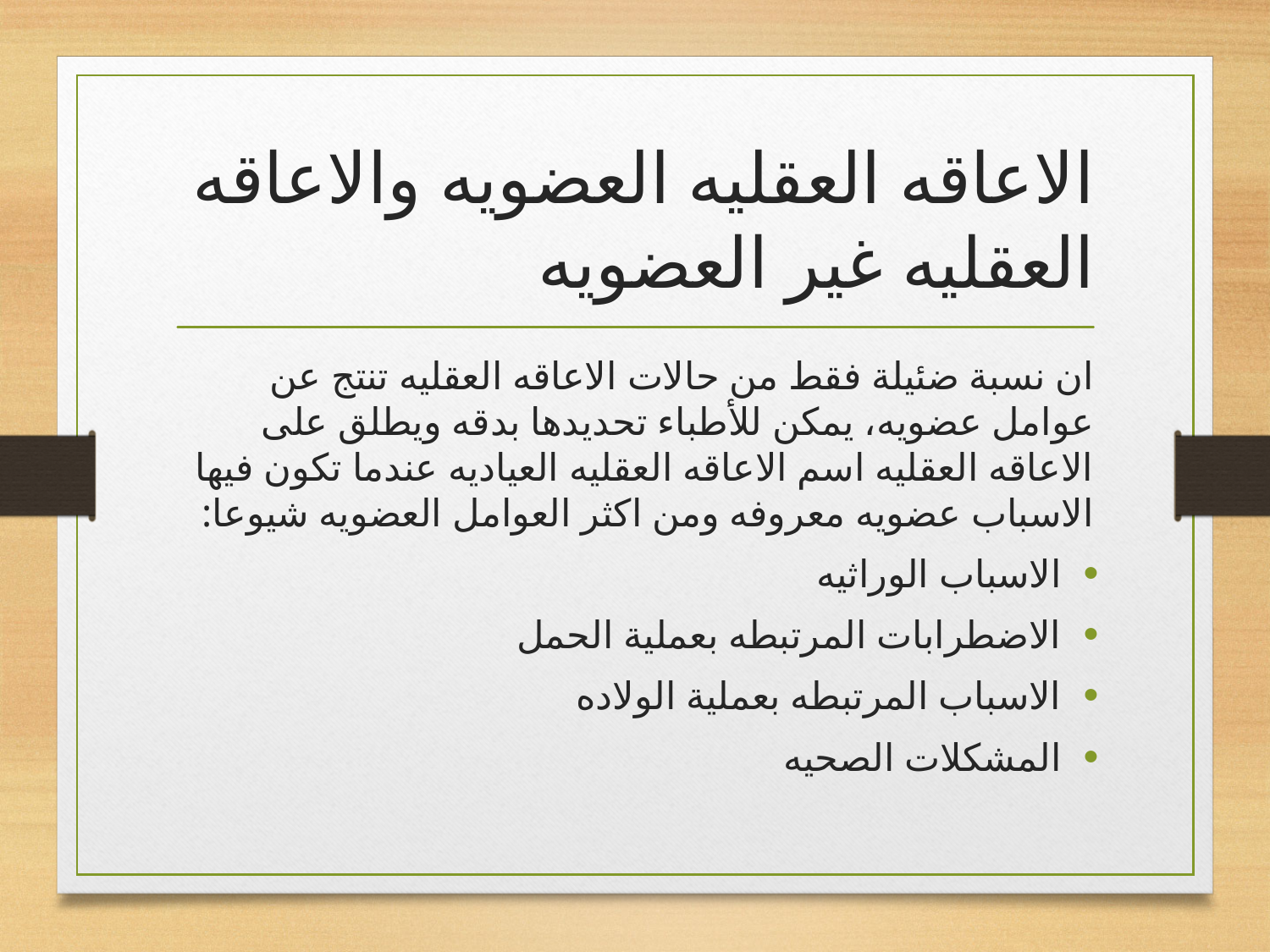

# الاعاقه العقليه العضويه والاعاقه العقليه غير العضويه
ان نسبة ضئيلة فقط من حالات الاعاقه العقليه تنتج عن عوامل عضويه، يمكن للأطباء تحديدها بدقه ويطلق على الاعاقه العقليه اسم الاعاقه العقليه العياديه عندما تكون فيها الاسباب عضويه معروفه ومن اكثر العوامل العضويه شيوعا:
الاسباب الوراثيه
الاضطرابات المرتبطه بعملية الحمل
الاسباب المرتبطه بعملية الولاده
المشكلات الصحيه